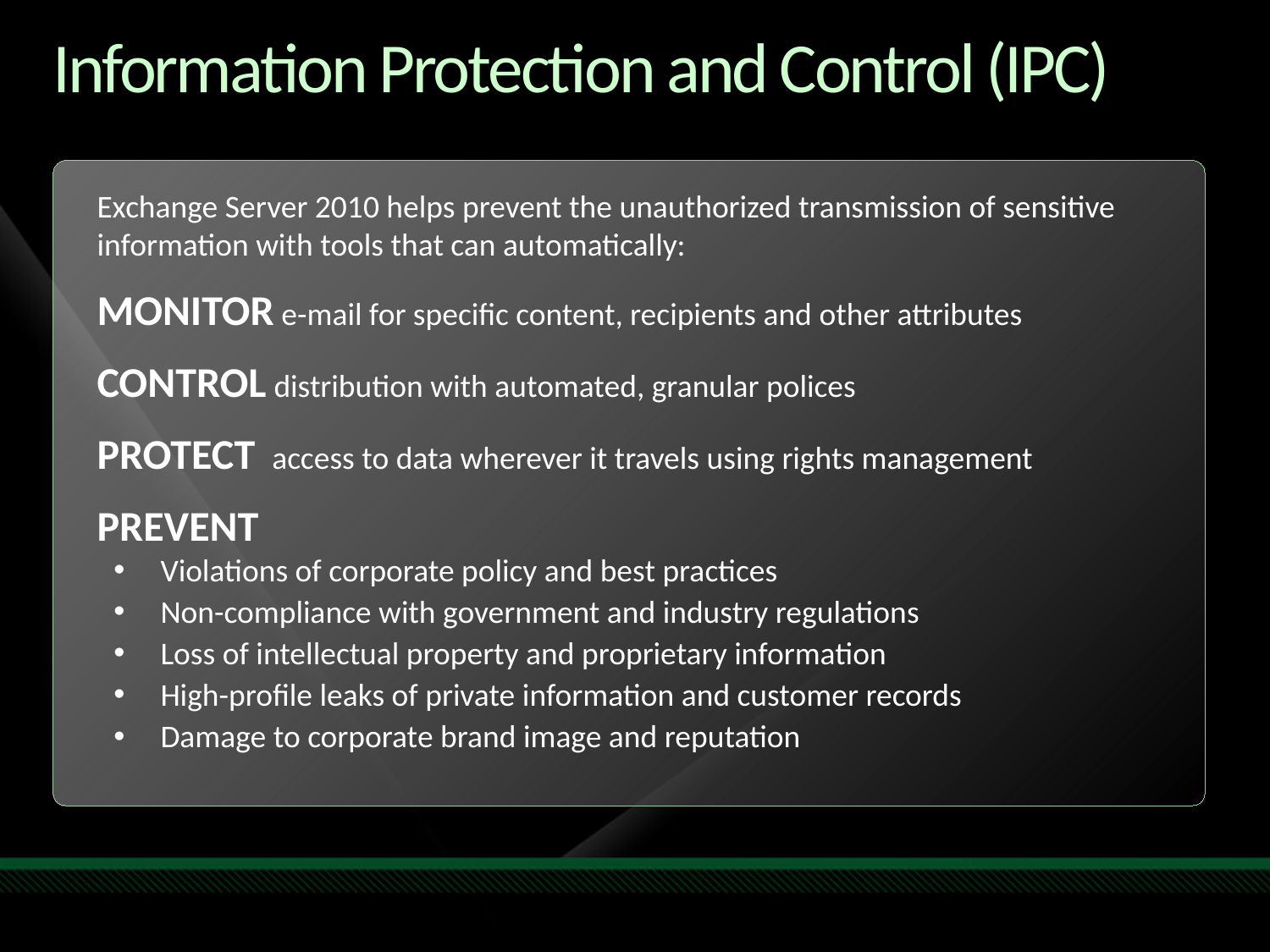

# Information Protection and Control (IPC)

Exchange Server 2010 helps prevent the unauthorized transmission of sensitive information with tools that can automatically:
MONITOR e-mail for specific content, recipients and other attributes
CONTROL distribution with automated, granular polices
PROTECT  access to data wherever it travels using rights management
PREVENT
Violations of corporate policy and best practices
Non-compliance with government and industry regulations
Loss of intellectual property and proprietary information
High-profile leaks of private information and customer records
Damage to corporate brand image and reputation